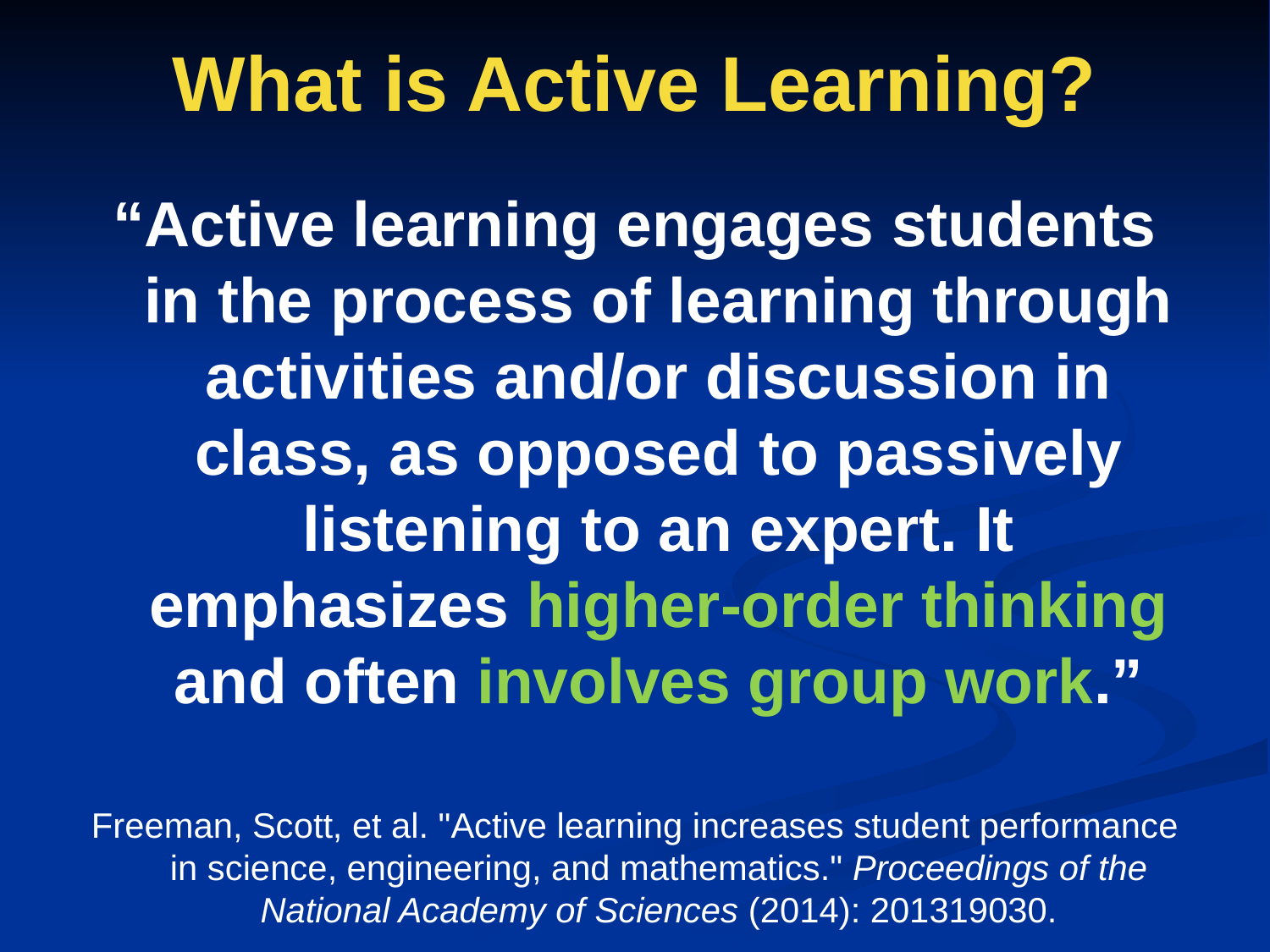

# What is Active Learning?
“Active learning engages students in the process of learning through activities and/or discussion in class, as opposed to passively listening to an expert. It emphasizes higher-order thinking and often involves group work.”

Freeman, Scott, et al. "Active learning increases student performance in science, engineering, and mathematics." Proceedings of the National Academy of Sciences (2014): 201319030.